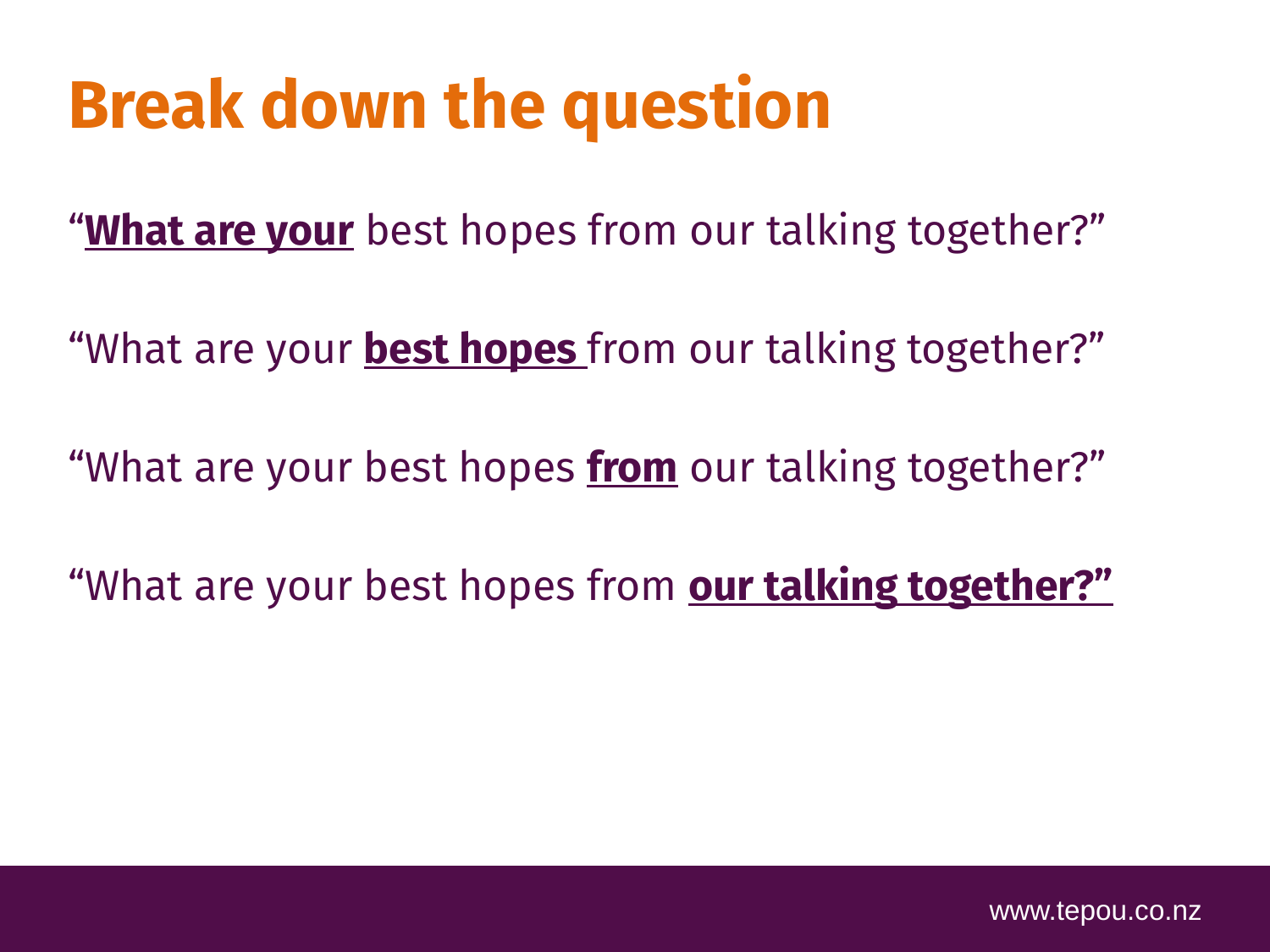

# Break down the question
“What are your best hopes from our talking together?”

“What are your best hopes from our talking together?”

“What are your best hopes from our talking together?”

“What are your best hopes from our talking together?”